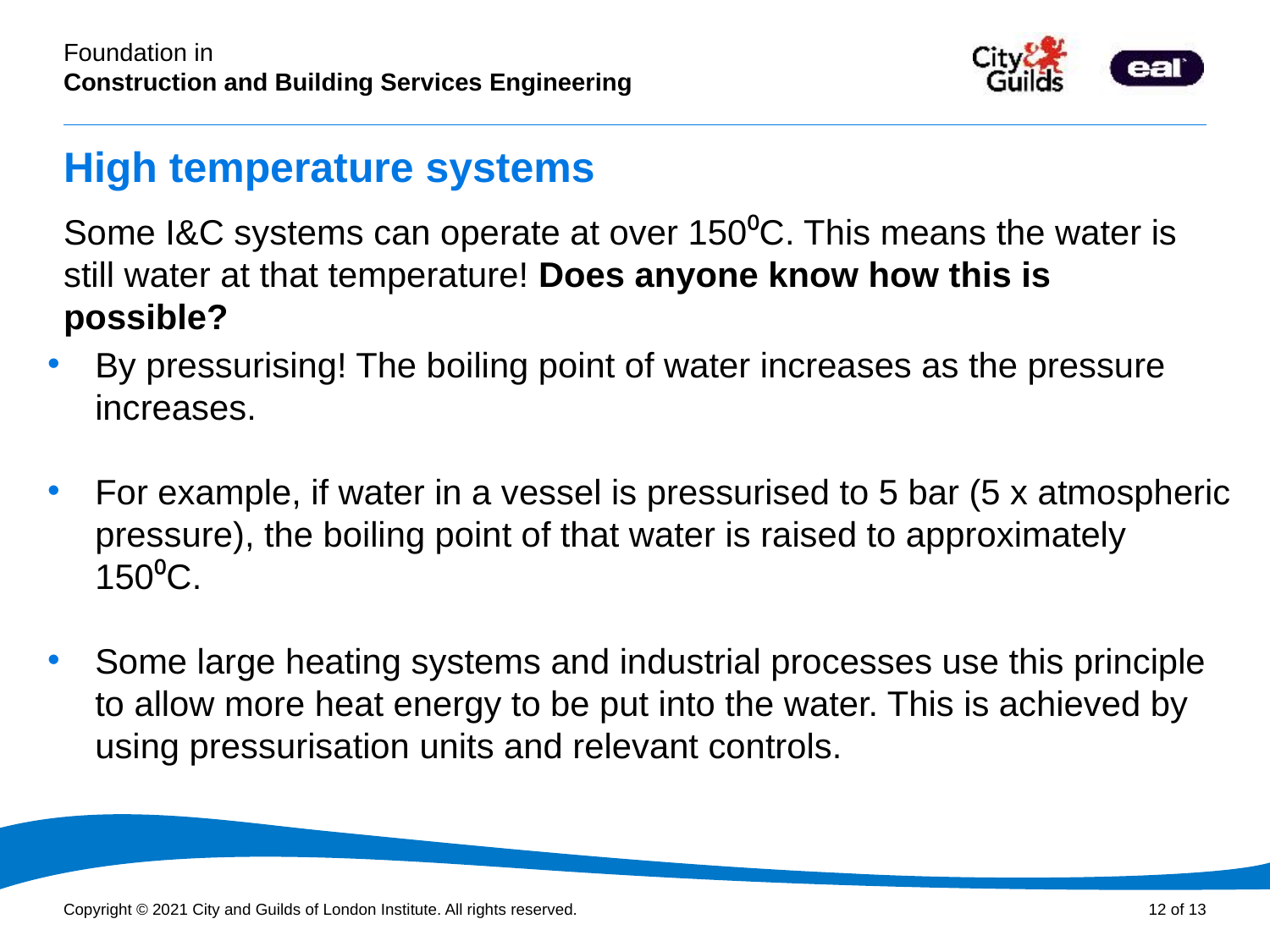

# High temperature systems
Some I&C systems can operate at over 150⁰C. This means the water is still water at that temperature! Does anyone know how this is possible?
By pressurising! The boiling point of water increases as the pressure increases.

For example, if water in a vessel is pressurised to 5 bar (5 x atmospheric pressure), the boiling point of that water is raised to approximately 150⁰C.

Some large heating systems and industrial processes use this principle to allow more heat energy to be put into the water. This is achieved by using pressurisation units and relevant controls.